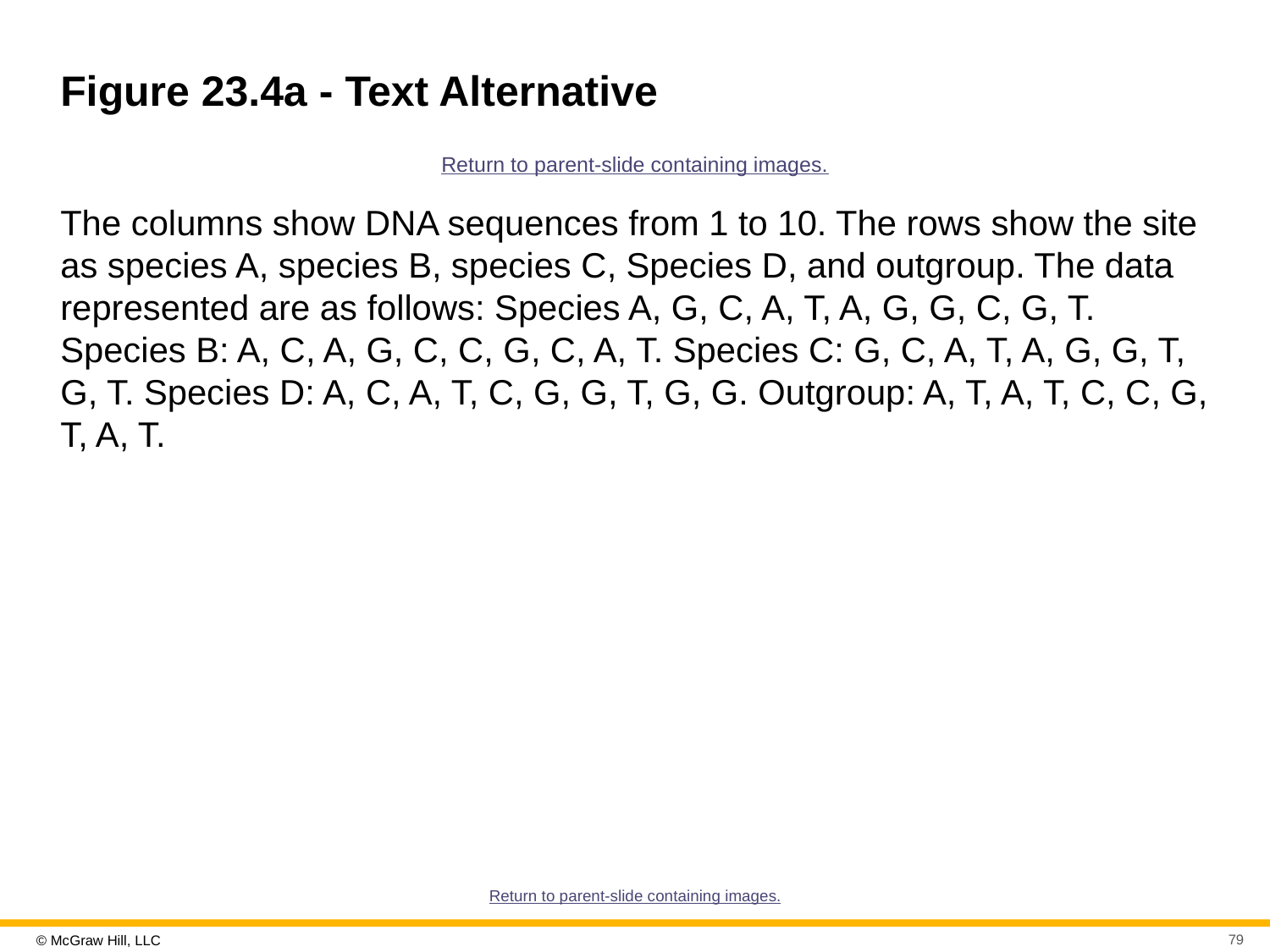

# Figure 23.4a - Text Alternative
Return to parent-slide containing images.
The columns show DNA sequences from 1 to 10. The rows show the site as species A, species B, species C, Species D, and outgroup. The data represented are as follows: Species A, G, C, A, T, A, G, G, C, G, T. Species B: A, C, A, G, C, C, G, C, A, T. Species C: G, C, A, T, A, G, G, T, G, T. Species D: A, C, A, T, C, G, G, T, G, G. Outgroup: A, T, A, T, C, C, G, T, A, T.
Return to parent-slide containing images.
79